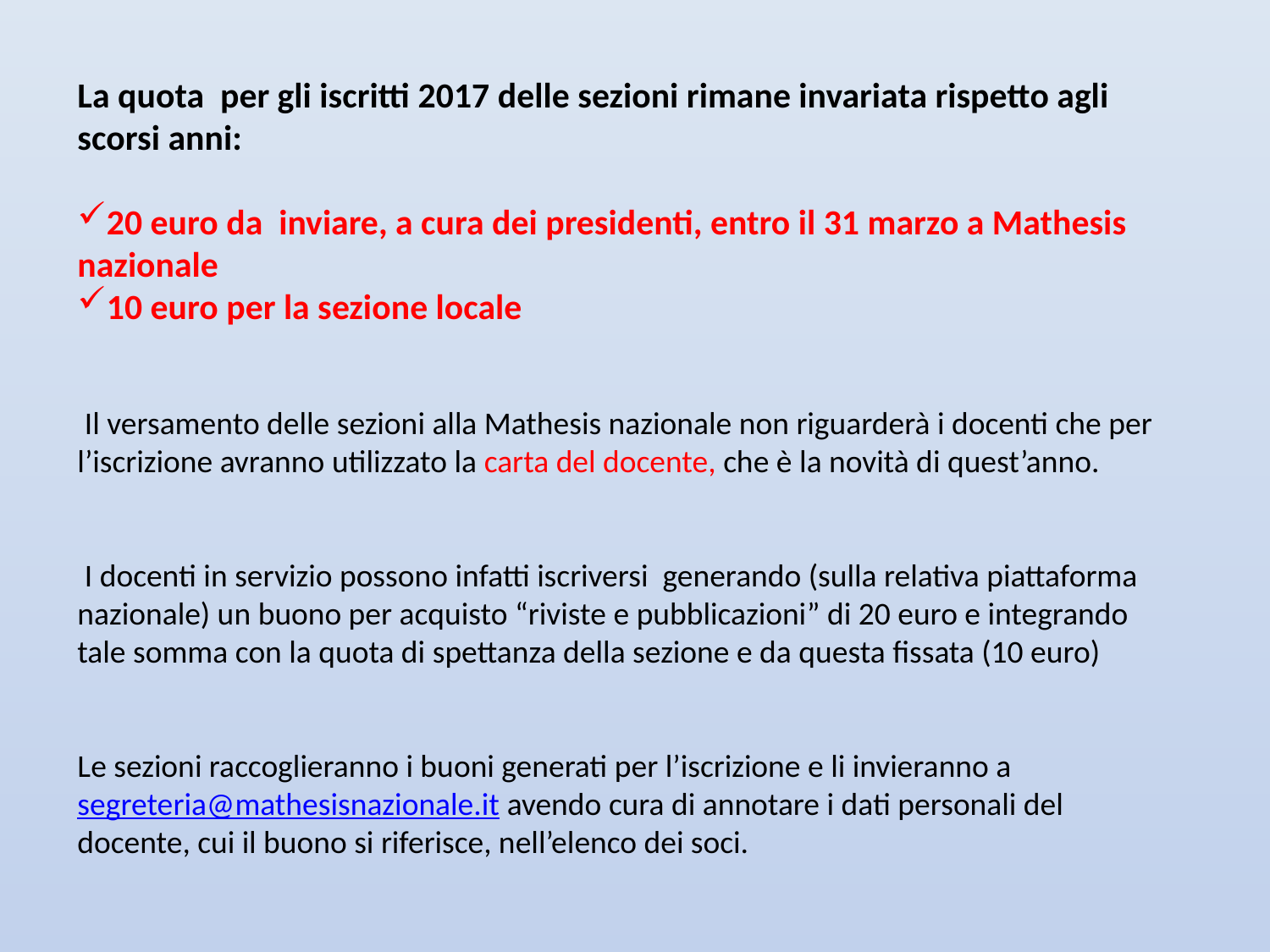

La quota  per gli iscritti 2017 delle sezioni rimane invariata rispetto agli scorsi anni:

20 euro da  inviare, a cura dei presidenti, entro il 31 marzo a Mathesis nazionale
10 euro per la sezione locale

 Il versamento delle sezioni alla Mathesis nazionale non riguarderà i docenti che per l’iscrizione avranno utilizzato la carta del docente, che è la novità di quest’anno.

 I docenti in servizio possono infatti iscriversi  generando (sulla relativa piattaforma nazionale) un buono per acquisto “riviste e pubblicazioni” di 20 euro e integrando tale somma con la quota di spettanza della sezione e da questa fissata (10 euro)

Le sezioni raccoglieranno i buoni generati per l’iscrizione e li invieranno a segreteria@mathesisnazionale.it avendo cura di annotare i dati personali del docente, cui il buono si riferisce, nell’elenco dei soci.